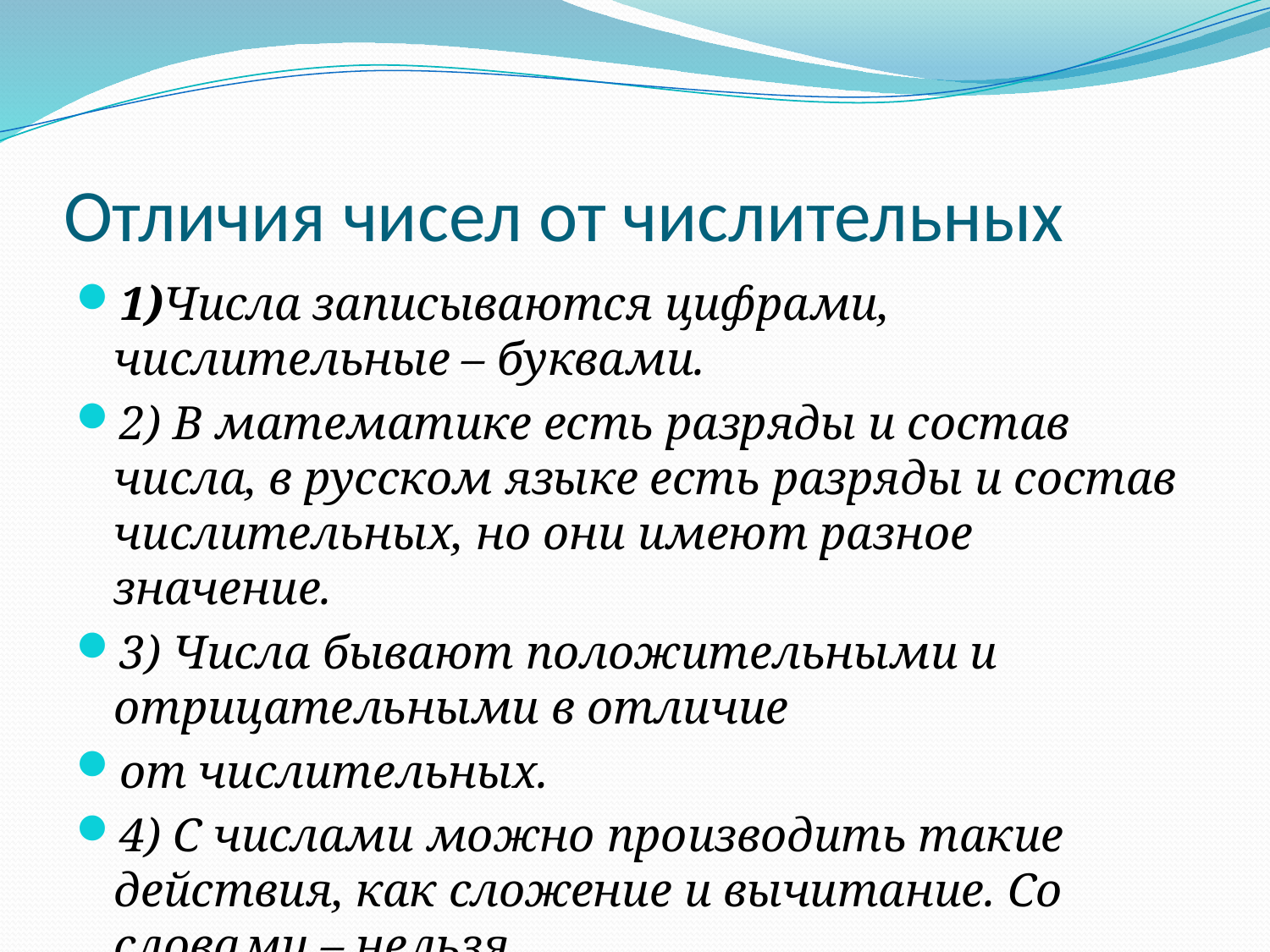

# Отличия чисел от числительных
1)Числа записываются цифрами, числительные – буквами.
2) В математике есть разряды и состав числа, в русском языке есть разряды и состав числительных, но они имеют разное значение.
3) Числа бывают положительными и отрицательными в отличие
от числительных.
4) С числами можно производить такие действия, как сложение и вычитание. Со словами – нельзя.